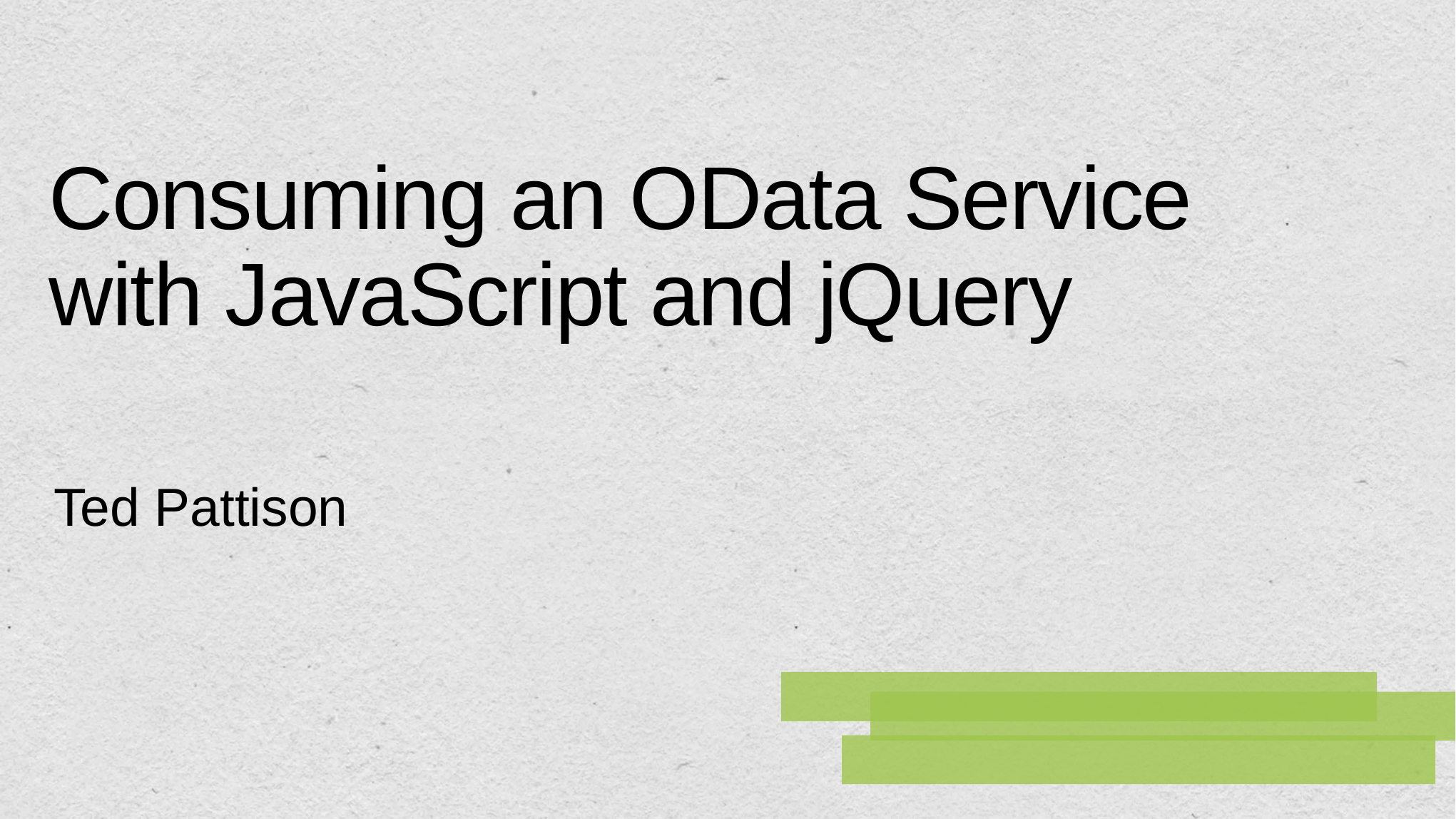

# Consuming an OData Service with JavaScript and jQuery
Ted Pattison